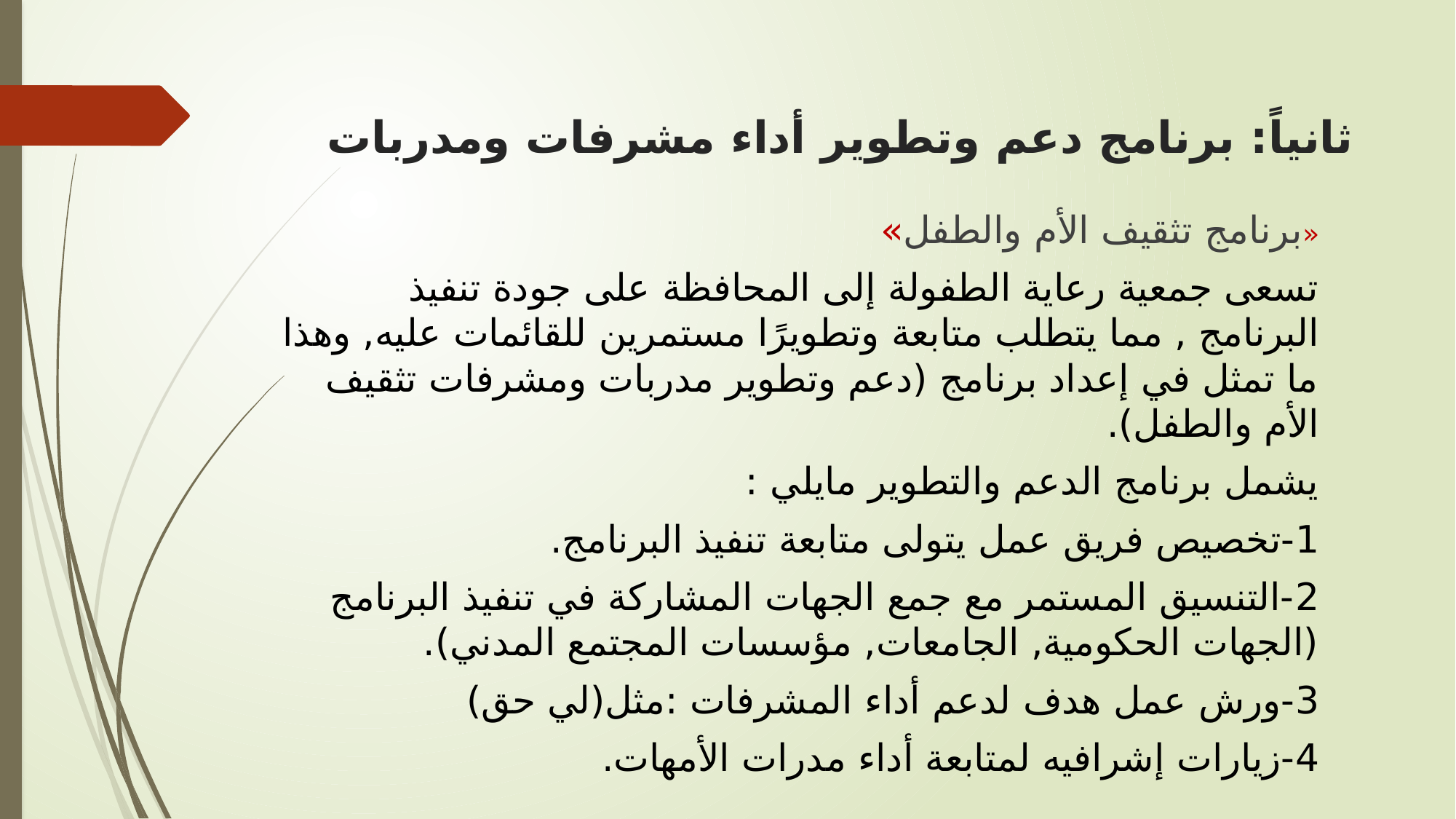

# ثانياً: برنامج دعم وتطوير أداء مشرفات ومدربات
«برنامج تثقيف الأم والطفل»
تسعى جمعية رعاية الطفولة إلى المحافظة على جودة تنفيذ البرنامج , مما يتطلب متابعة وتطويرًا مستمرين للقائمات عليه, وهذا ما تمثل في إعداد برنامج (دعم وتطوير مدربات ومشرفات تثقيف الأم والطفل).
يشمل برنامج الدعم والتطوير مايلي :
1-تخصيص فريق عمل يتولى متابعة تنفيذ البرنامج.
2-التنسيق المستمر مع جمع الجهات المشاركة في تنفيذ البرنامج (الجهات الحكومية, الجامعات, مؤسسات المجتمع المدني).
3-ورش عمل هدف لدعم أداء المشرفات :مثل(لي حق)
4-زيارات إشرافيه لمتابعة أداء مدرات الأمهات.